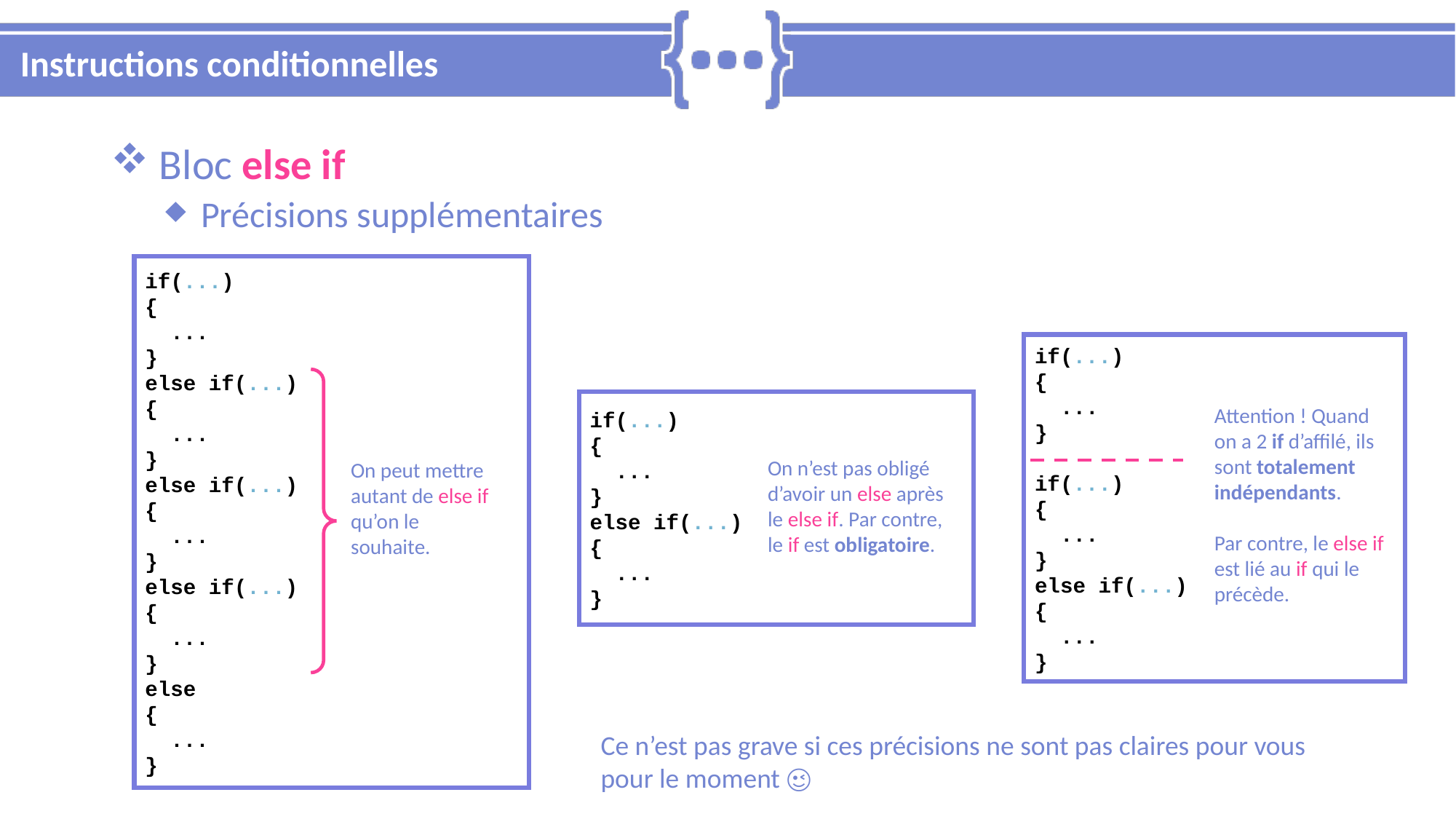

# Instructions conditionnelles
 Bloc else if
 Précisions supplémentaires
if(...)
{
  ...
}
else if(...)
{
  ...
}
else if(...)
{
  ...
}
else if(...)
{
  ...
}
else
{
  ...
}
if(...)
{
  ...
}

if(...)
{
  ...
}
else if(...)
{
  ...
}

if(...)
{
  ...
}
else if(...)
{
  ...
}
Attention ! Quand on a 2 if d’affilé, ils sont totalement indépendants.

Par contre, le else if est lié au if qui le précède.
On n’est pas obligé d’avoir un else après le else if. Par contre, le if est obligatoire.
On peut mettre autant de else if qu’on le souhaite.
Ce n’est pas grave si ces précisions ne sont pas claires pour vous pour le moment 😉